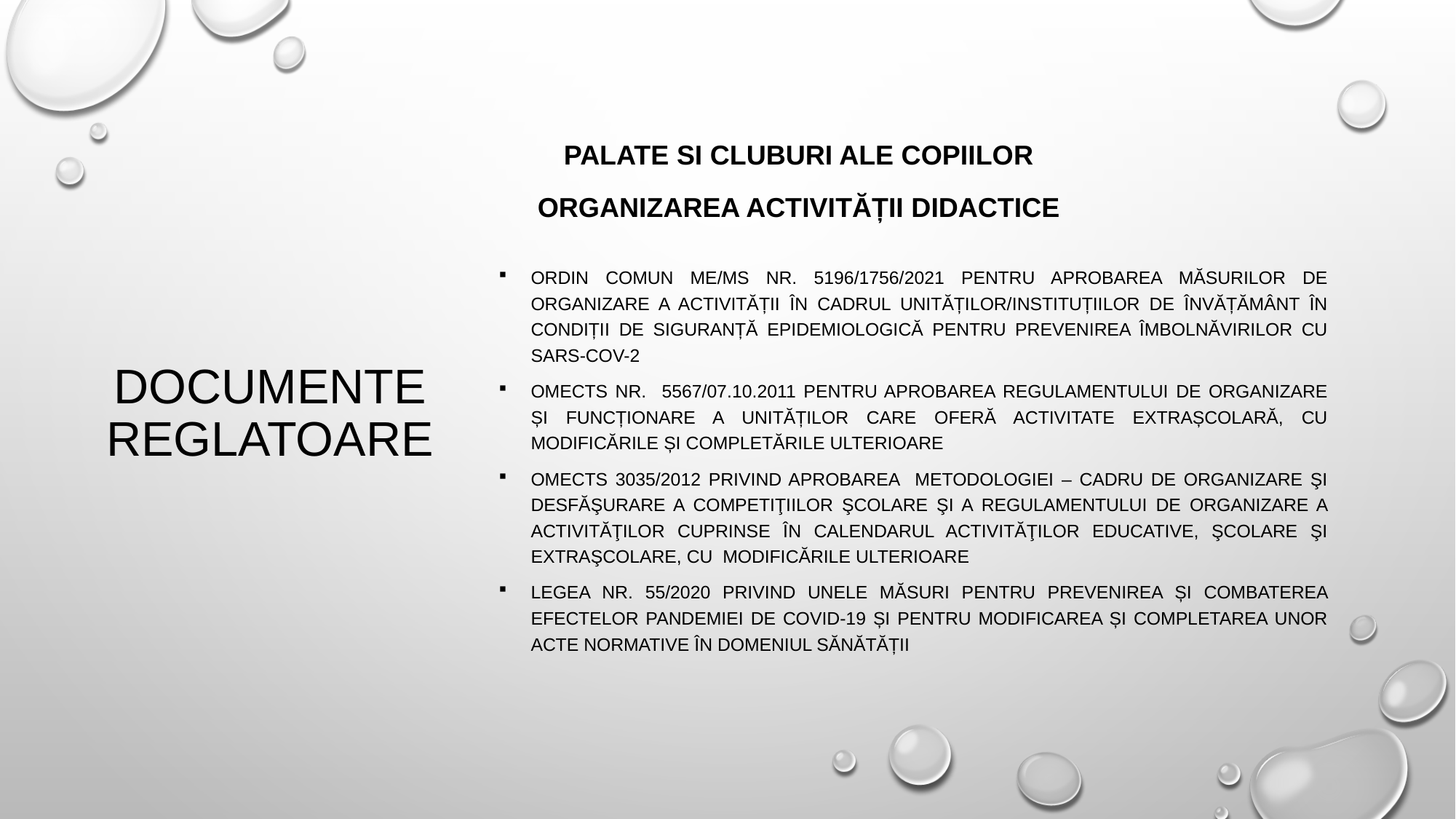

PALATE SI CLUBURI ALE COPIILOR
ORGANIZAREA ACTIVITĂȚII DIDACTICE

# Documente reglatoare
Ordin comun ME/MS nr. 5196/1756/2021 pentru aprobarea măsurilor de organizare a activității în cadrul unităților/instituțiilor de învățământ în condiții de siguranță epidemiologică pentru prevenirea îmbolnăvirilor cu SARS-CoV-2
OMECTS NR.  5567/07.10.2011 PENTRU APROBAREA REGULAMENTULUI DE ORGANIZARE ȘI FUNCȚIONARE A UNITĂȚILOR CARE OFERĂ ACTIVITATE EXTRAȘCOLARĂ, CU MODIFICĂRILE ȘI COMPLETĂRILE ULTERIOARE
OMECTS 3035/2012 privind aprobarea  Metodologiei – cadru de organizare şi desfăşurare a competiţiilor şcolare şi a Regulamentului de organizare a activităţilor cuprinse în calendarul activităţilor educative, şcolare şi extraşcolare, cu  modificările ulterioare
LEGEA nr. 55/2020 privind unele măsuri pentru prevenirea și combaterea efectelor pandemiei de COVID-19 și pentru modificarea și completarea unor acte normative în domeniul sănătății